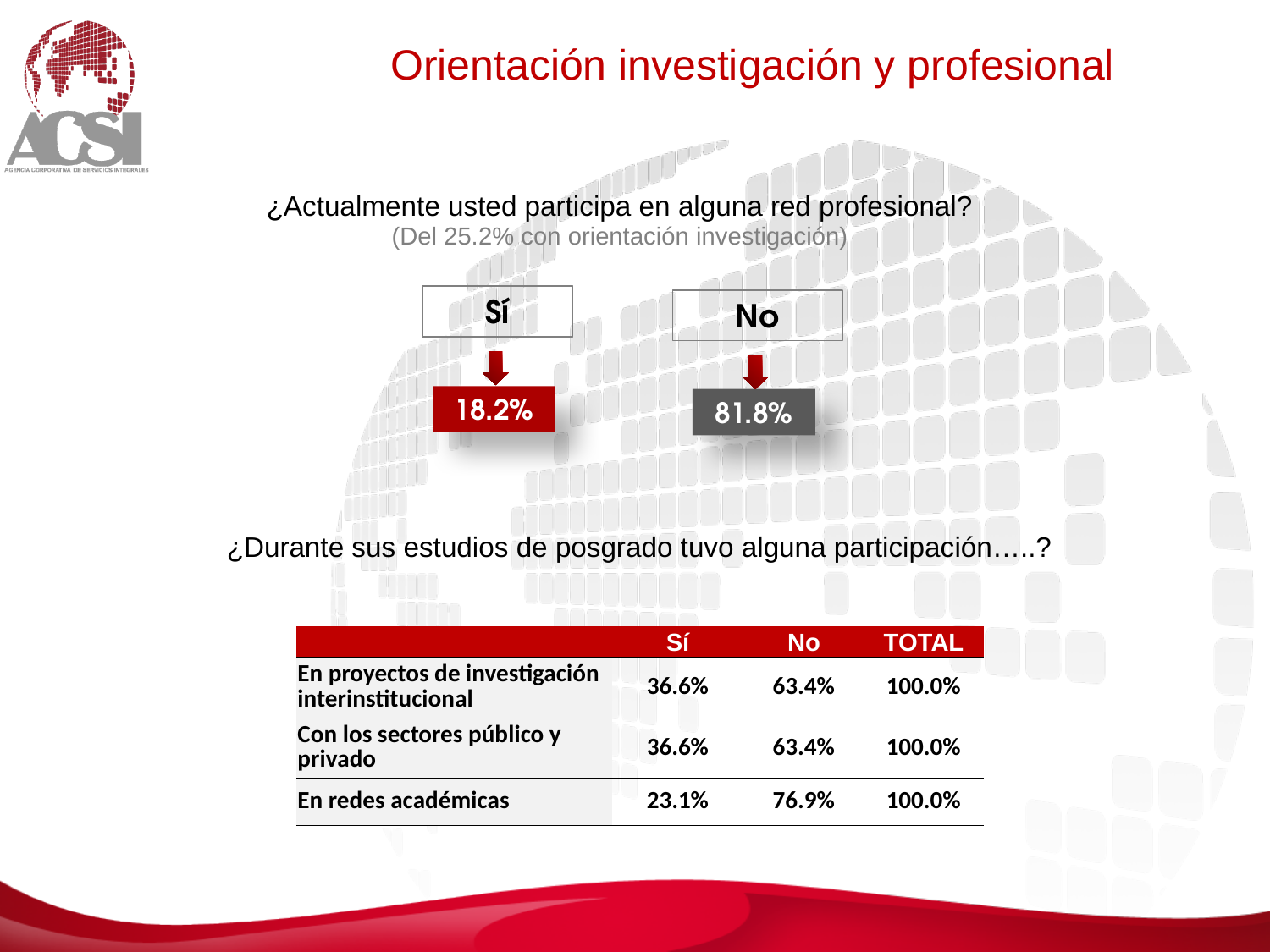

Orientación investigación y profesional
¿Actualmente usted participa en alguna red profesional?
(Del 25.2% con orientación investigación)
Sí
No

18.2%
81.8%
¿Durante sus estudios de posgrado tuvo alguna participación…..?
|  | Sí | No | TOTAL |
| --- | --- | --- | --- |
| En proyectos de investigación interinstitucional | 36.6% | 63.4% | 100.0% |
| Con los sectores público y privado | 36.6% | 63.4% | 100.0% |
| En redes académicas | 23.1% | 76.9% | 100.0% |